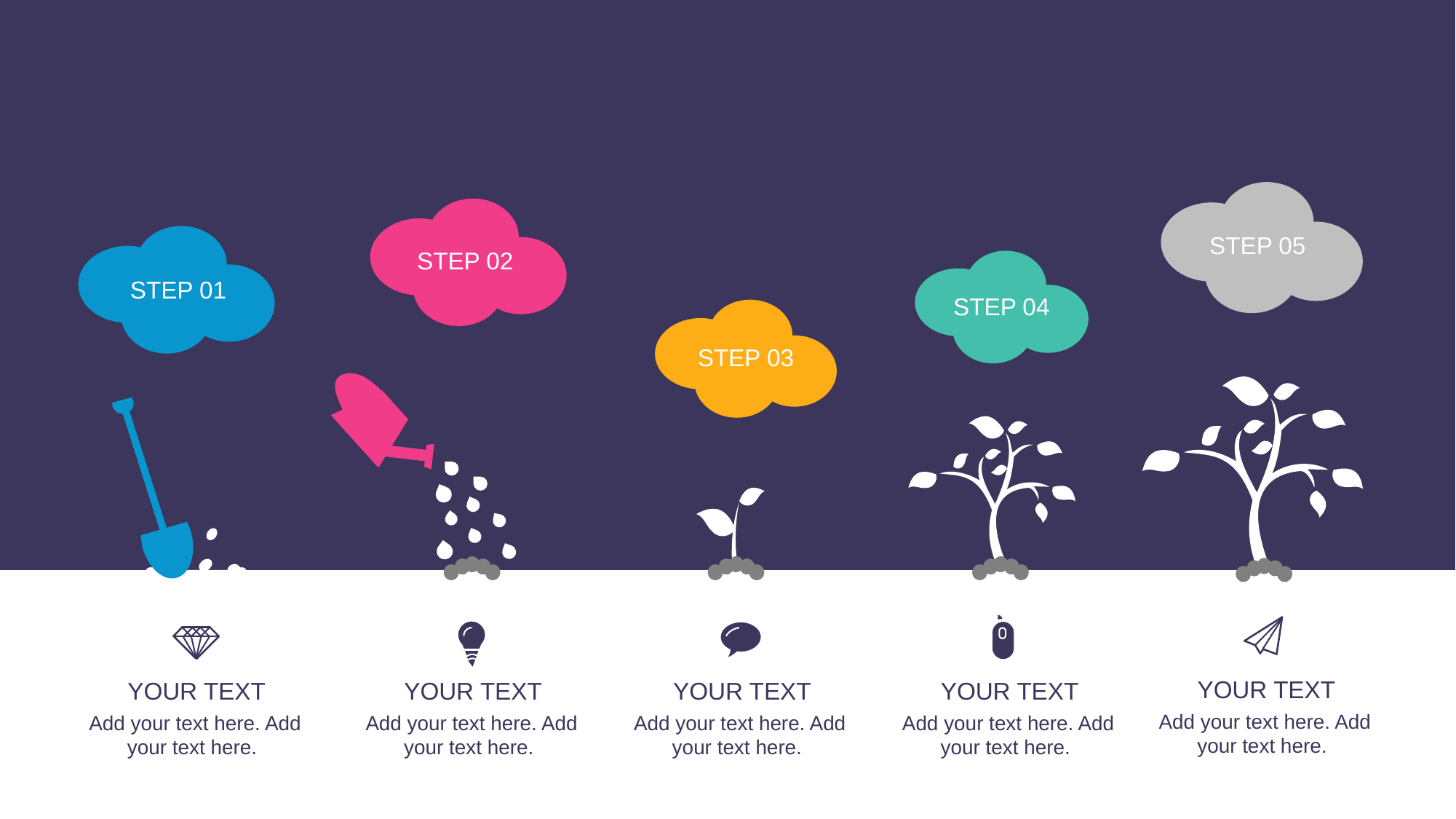

STEP 05

STEP 02

STEP 01
STEP 04

STEP 03

YOUR TEXT
YOUR TEXT
YOUR TEXT
YOUR TEXT
YOUR TEXT
Add your text here. Add your text here.
Add your text here. Add your text here.
Add your text here. Add your text here.
Add your text here. Add your text here.
Add your text here. Add your text here.